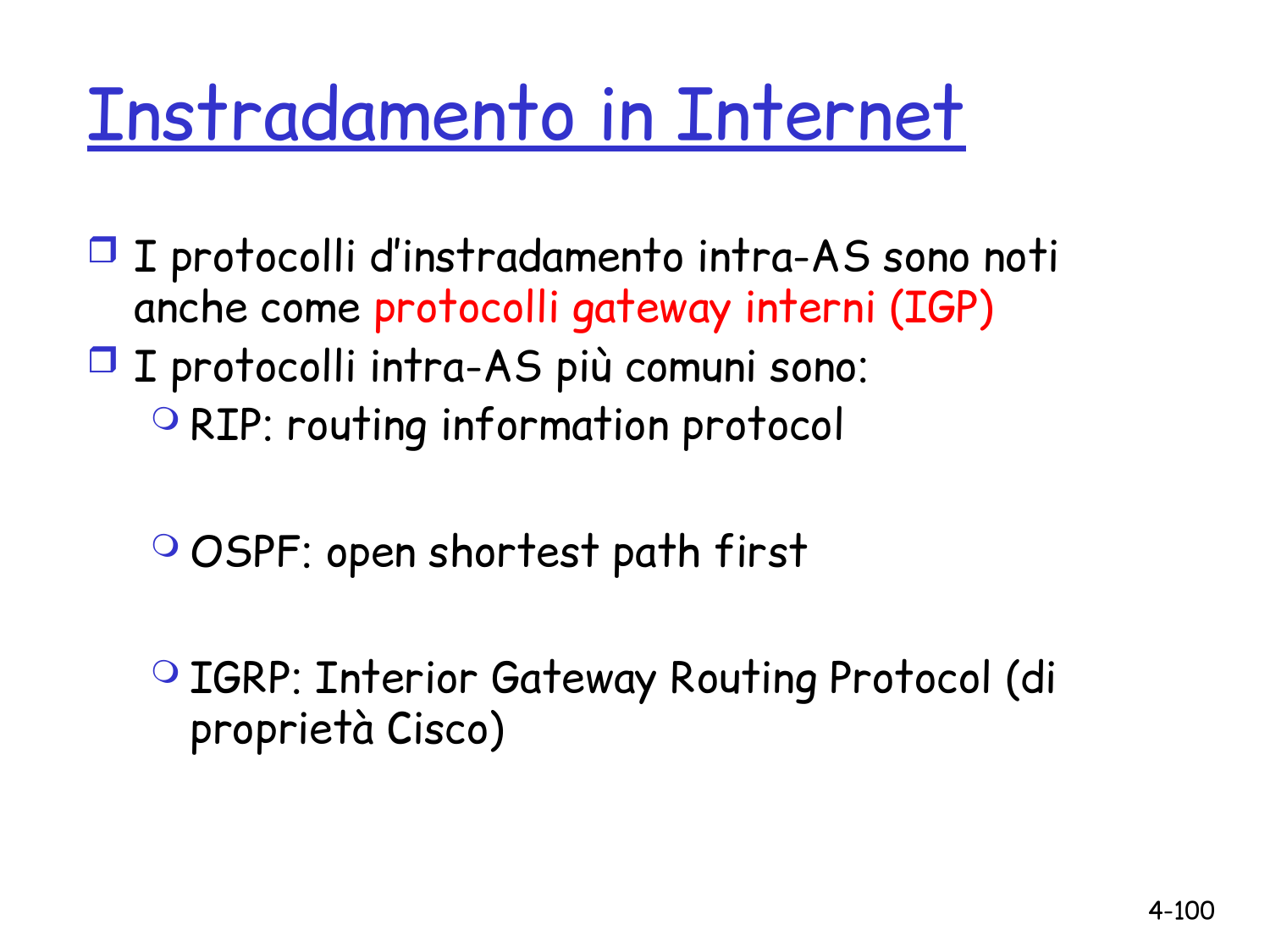

# Instradamento in Internet
I protocolli d’instradamento intra-AS sono noti anche come protocolli gateway interni (IGP)
I protocolli intra-AS più comuni sono:
RIP: routing information protocol

OSPF: open shortest path first

IGRP: Interior Gateway Routing Protocol (di proprietà Cisco)
4-100